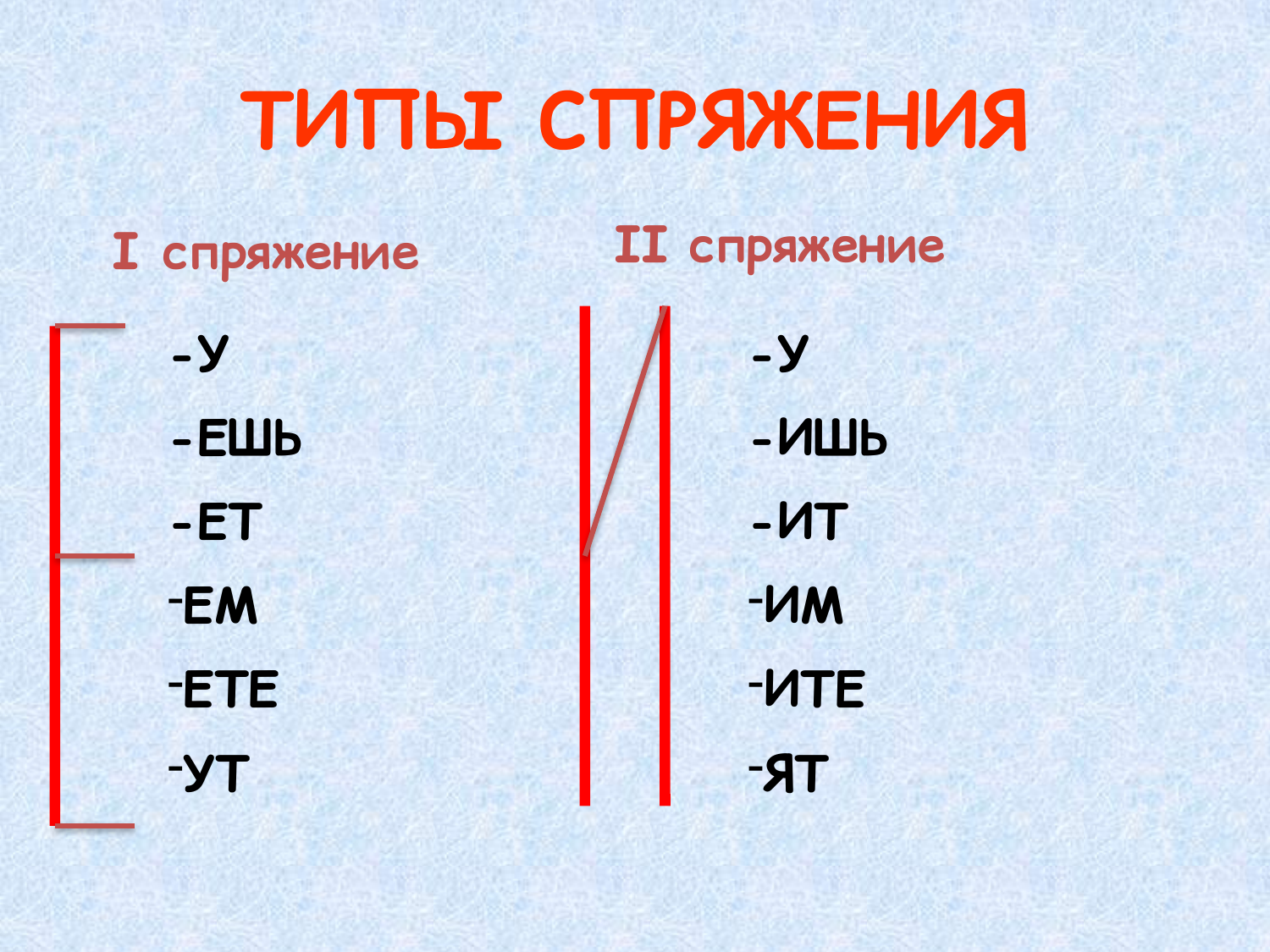

# ТИПЫ СПРЯЖЕНИЯ
I спряжение
II спряжение

-У
-ЕШЬ
-ЕТ
ЕМ
ЕТЕ
УТ
-У
-ИШЬ
-ИТ
ИМ
ИТЕ
ЯТ